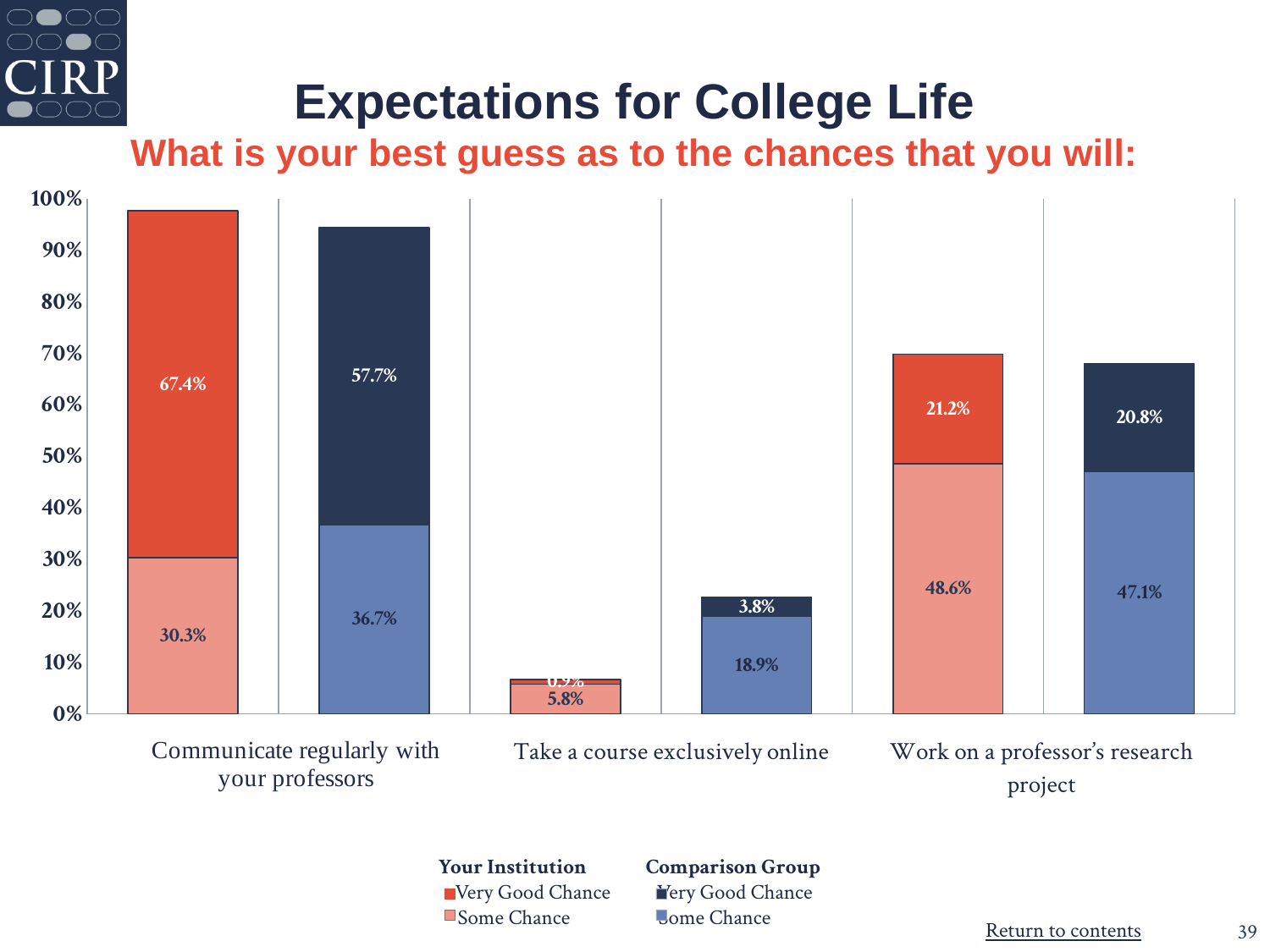

# Expectations for College Life What is your best guess as to the chances that you will:

### Chart

| Category | Some Chance | Very Good Chance |
|---|---|---|
| Your Institution | 0.303 | 0.674 |
| Comparison Group | 0.367 | 0.577 |
| Your Institution | 0.058 | 0.009 |
| Comparison Group | 0.189 | 0.038 |
| Your Institution | 0.486 | 0.212 |
| Comparison Group | 0.471 | 0.208 |
   Your Institution              Comparison Group
       Very Good Chance          Very Good Chance
       Some Chance                   Some Chance
39